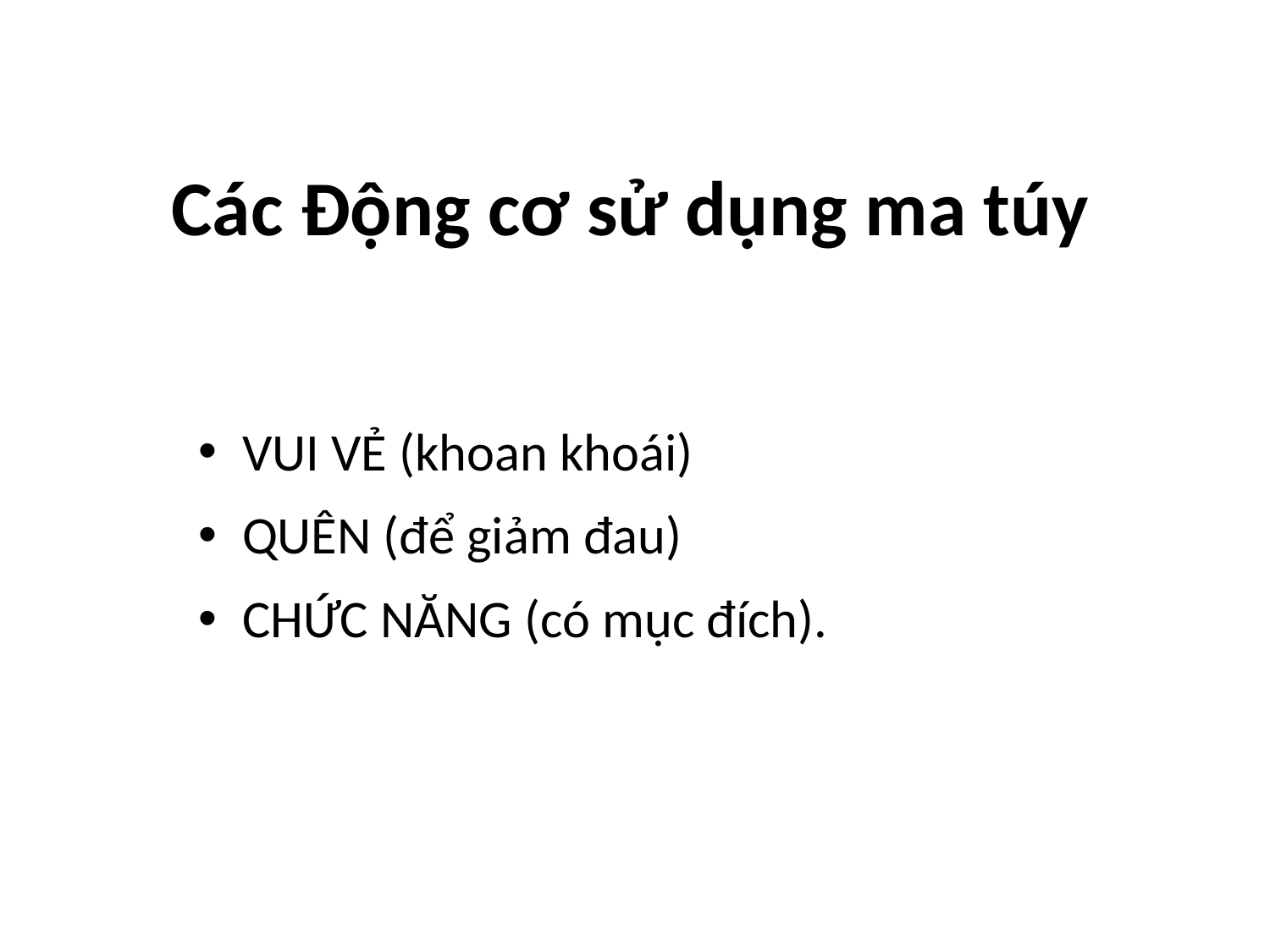

# Các Động cơ sử dụng ma túy

 VUI VẺ (khoan khoái)
 QUÊN (để giảm đau)
 CHỨC NĂNG (có mục đích).